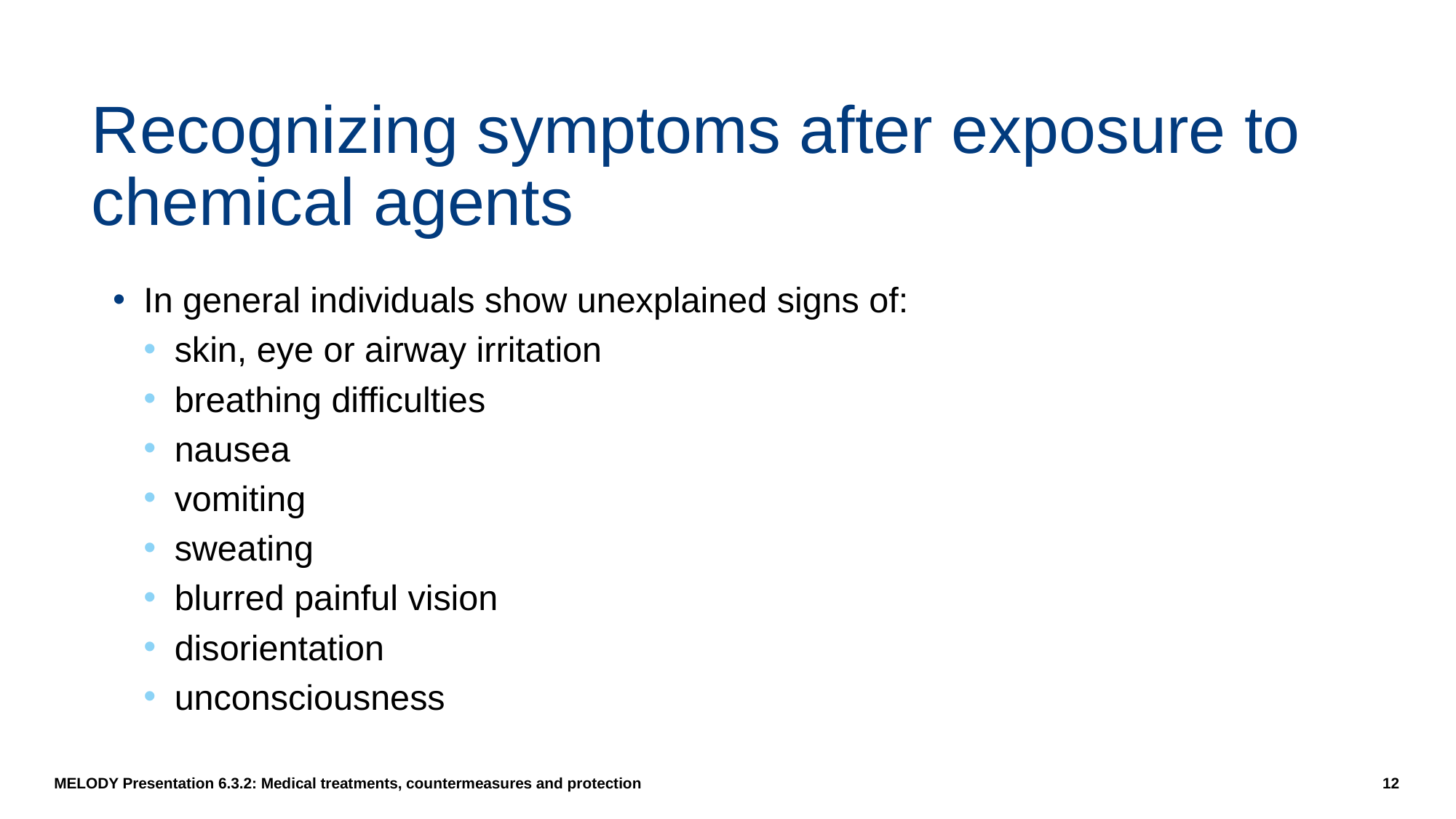

# Recognizing symptoms after exposure to chemical agents
In general individuals show unexplained signs of:
skin, eye or airway irritation
breathing difficulties
nausea
vomiting
sweating
blurred painful vision
disorientation
unconsciousness
MELODY Presentation 6.3.2: Medical treatments, countermeasures and protection
12